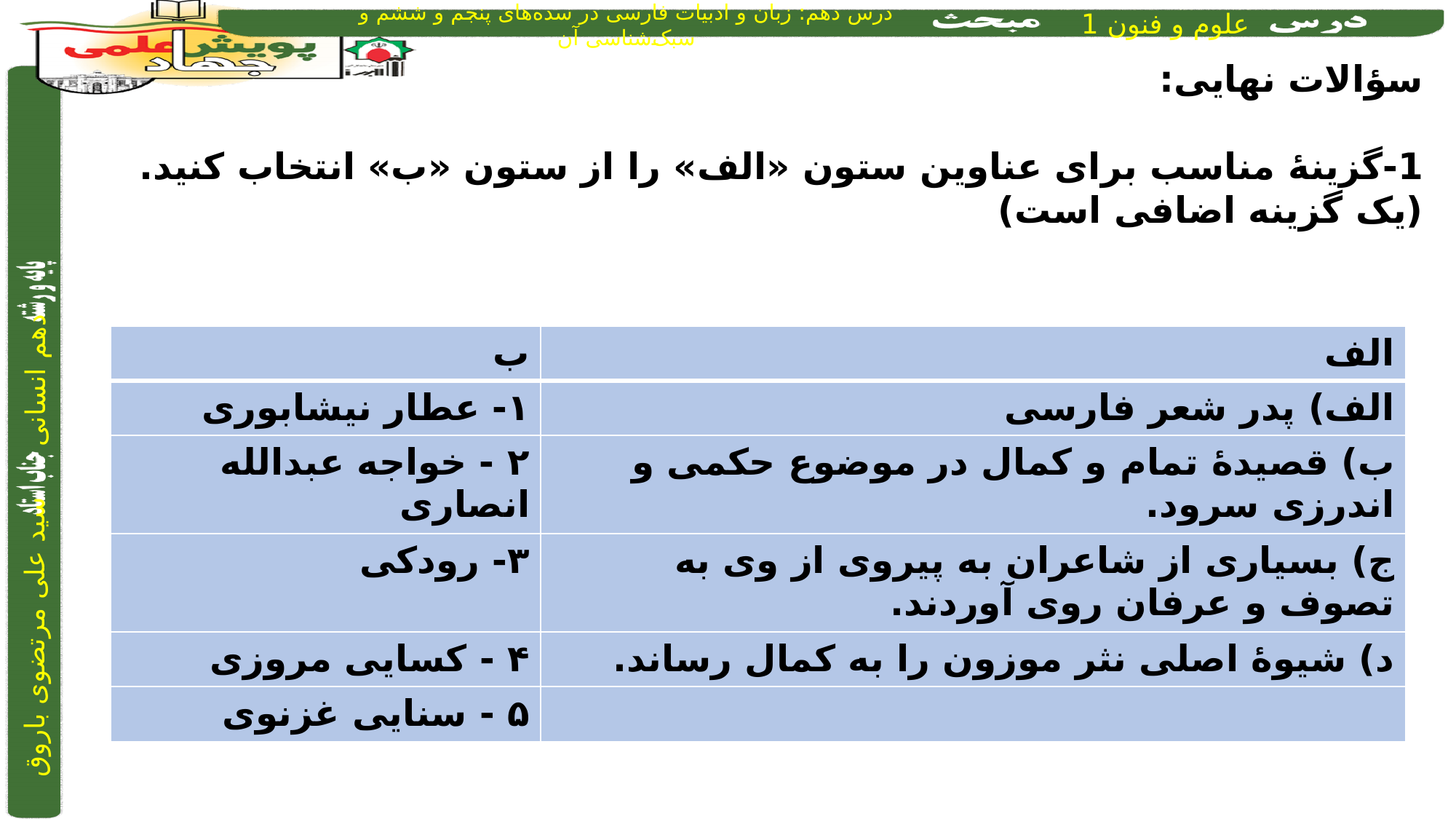

سؤالات نهایی:

1-گزینۀ مناسب برای عناوین ستون «الف» را از ستون «ب» انتخاب کنید. (یک گزینه اضافی است)
| ب | الف |
| --- | --- |
| ۱- عطار نیشابوری | الف) پدر شعر فارسی |
| ۲ - خواجه عبدالله انصاری | ب) قصیدۀ تمام و کمال در موضوع حکمی و اندرزی سرود. |
| ۳- رودکی | ج) بسیاری از شاعران به پیروی از وی به تصوف و عرفان روی آوردند. |
| ۴ - کسایی مروزی | د) شیوۀ اصلی نثر موزون را به کمال رساند. |
| ۵ - سنایی غزنوی |  |